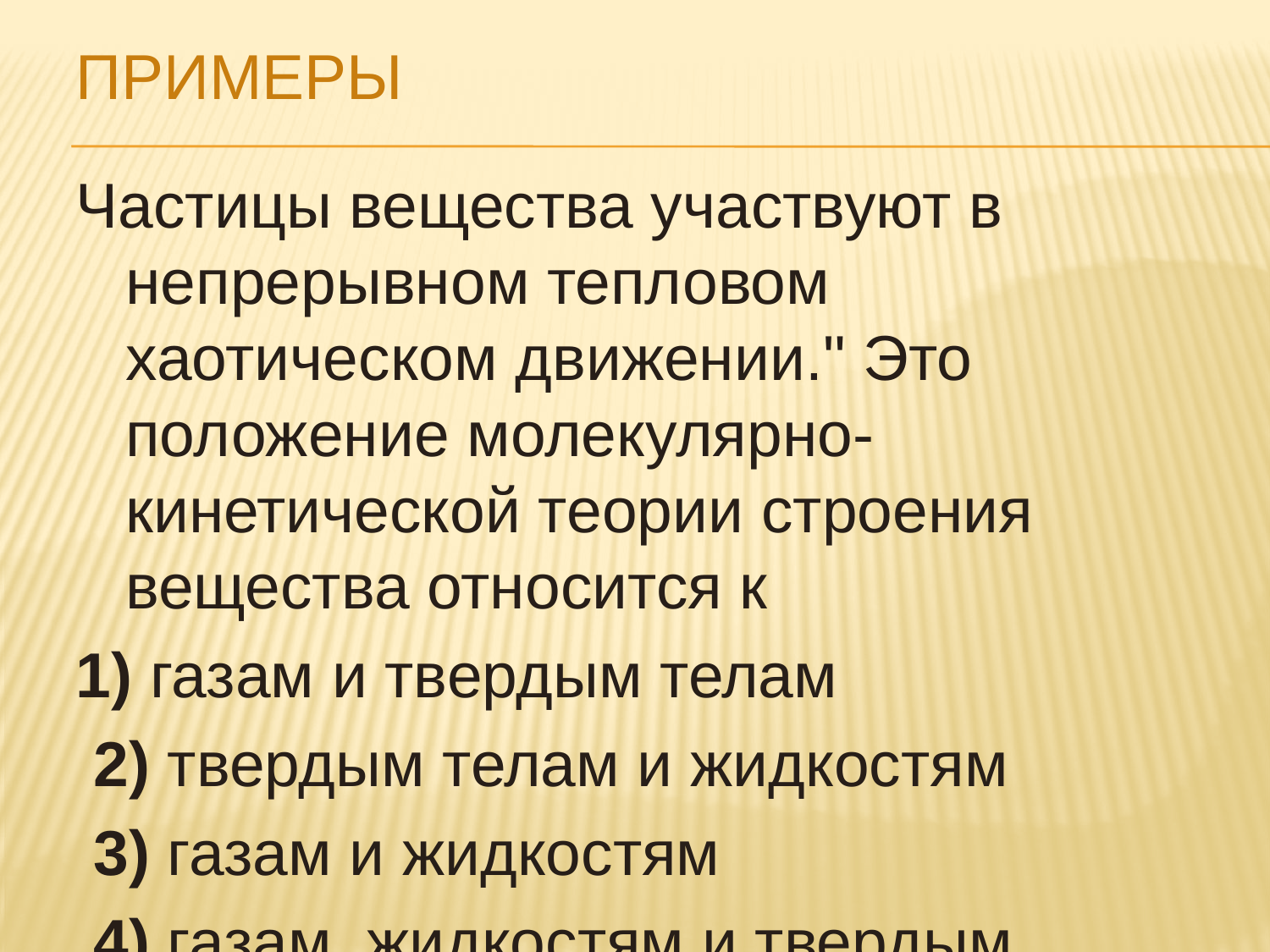

# ПРИМЕРЫ
Частицы вещества участвуют в непрерывном тепловом хаотическом движении." Это положение молекулярно-кинетической теории строения вещества относится к
1) газам и твердым телам
 2) твердым телам и жидкостям
 3) газам и жидкостям
 4) газам, жидкостям и твердым телам